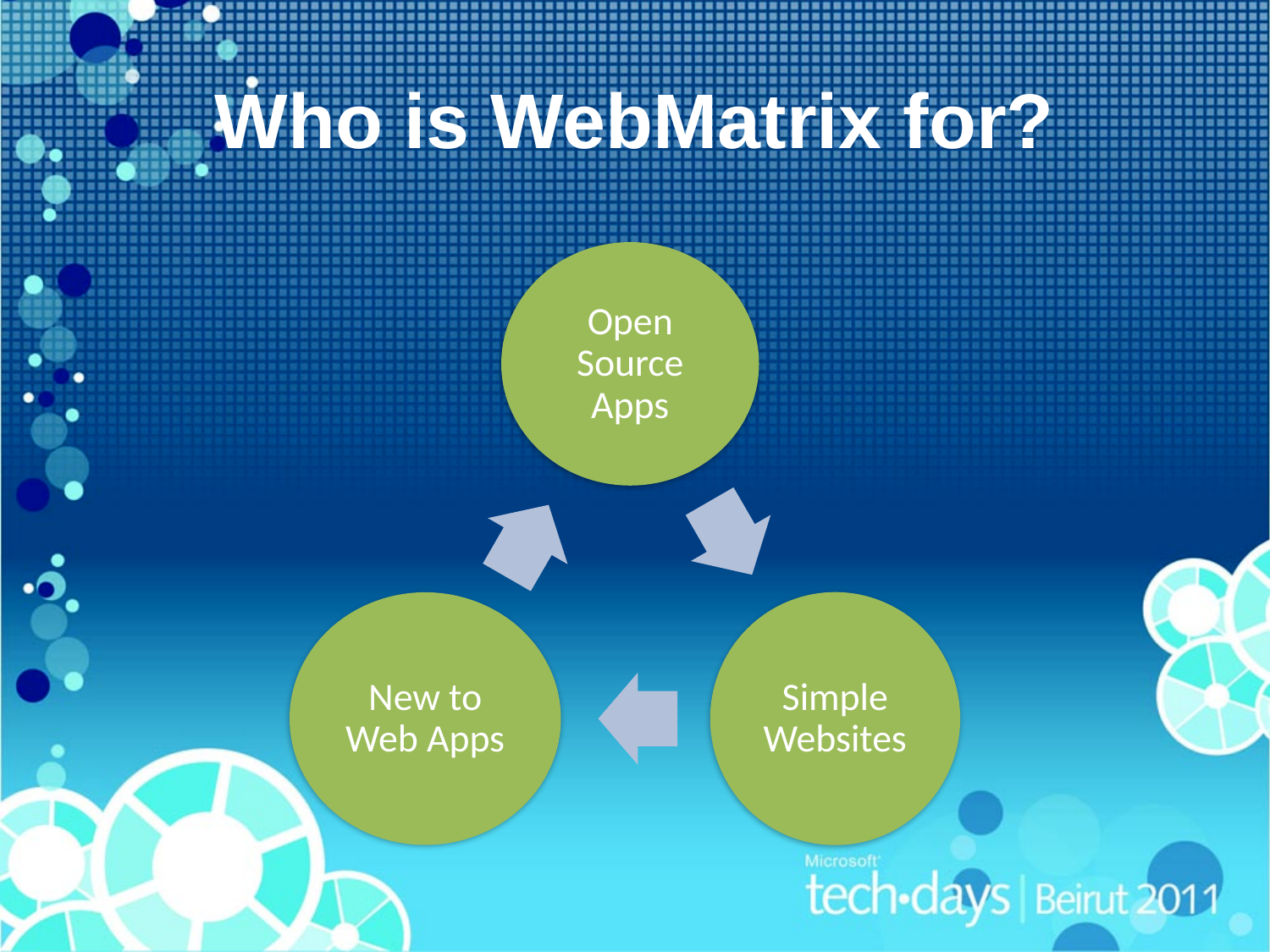

# Who is WebMatrix for?
Open Source Apps

Simple Websites

New to Web Apps